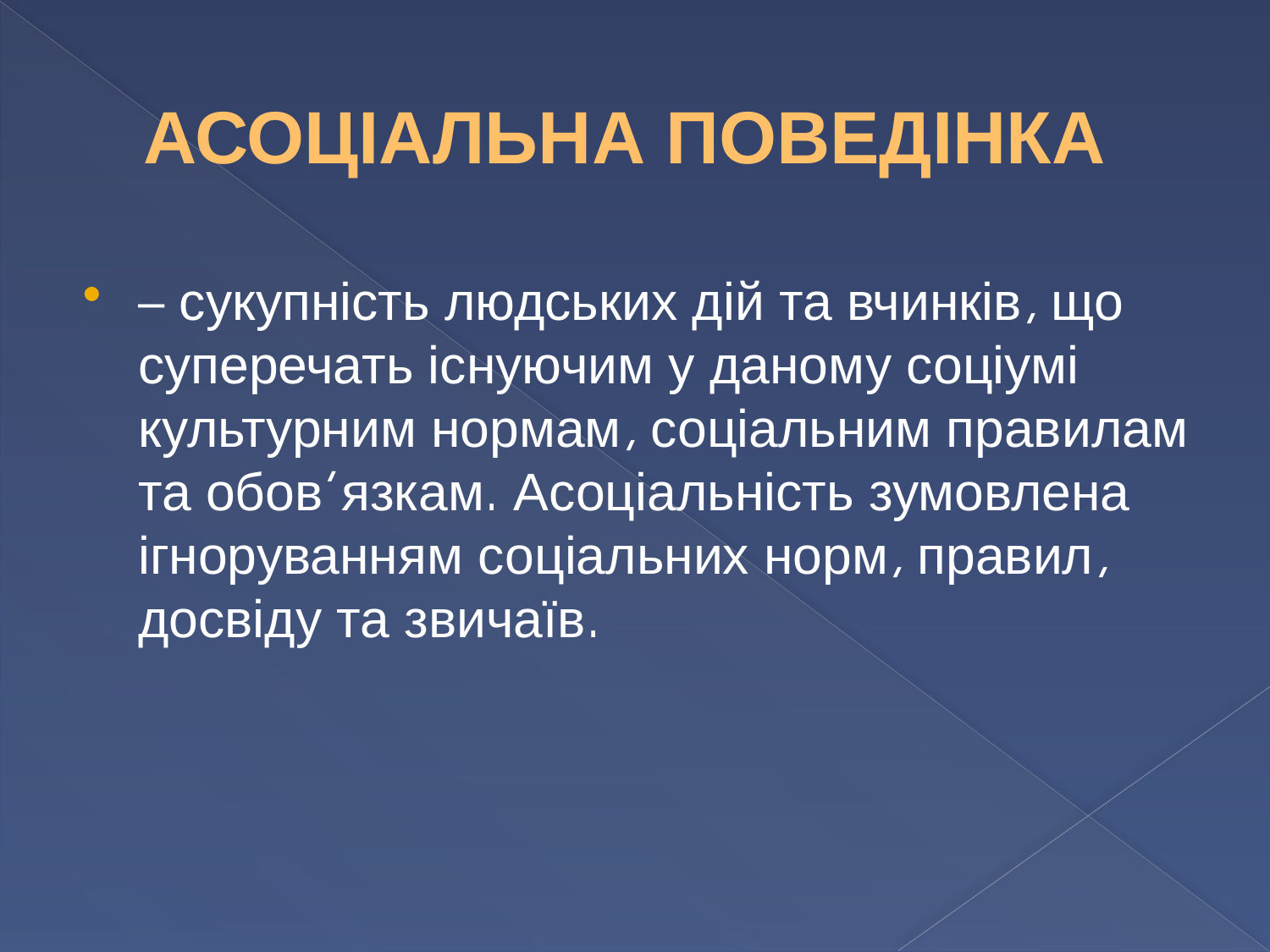

# АСОЦІАЛЬНА ПОВЕДІНКА
– сукупність людських дій та вчинків, що суперечать існуючим у даному соціумі культурним нормам, соціальним правилам та обов’язкам. Асоціальність зумовлена ігноруванням соціальних норм, правил, досвіду та звичаїв.